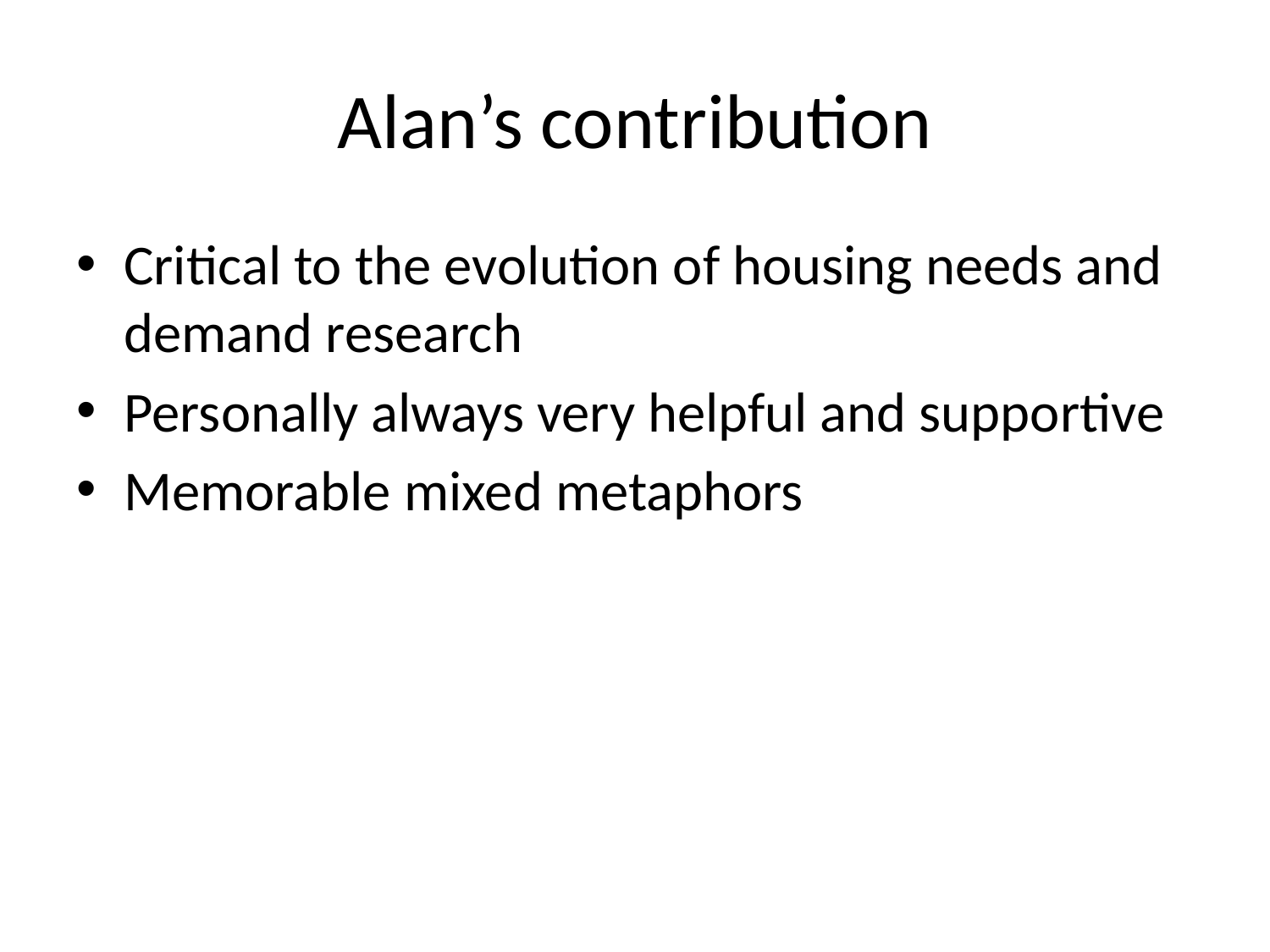

# Alan’s contribution
Critical to the evolution of housing needs and demand research
Personally always very helpful and supportive
Memorable mixed metaphors